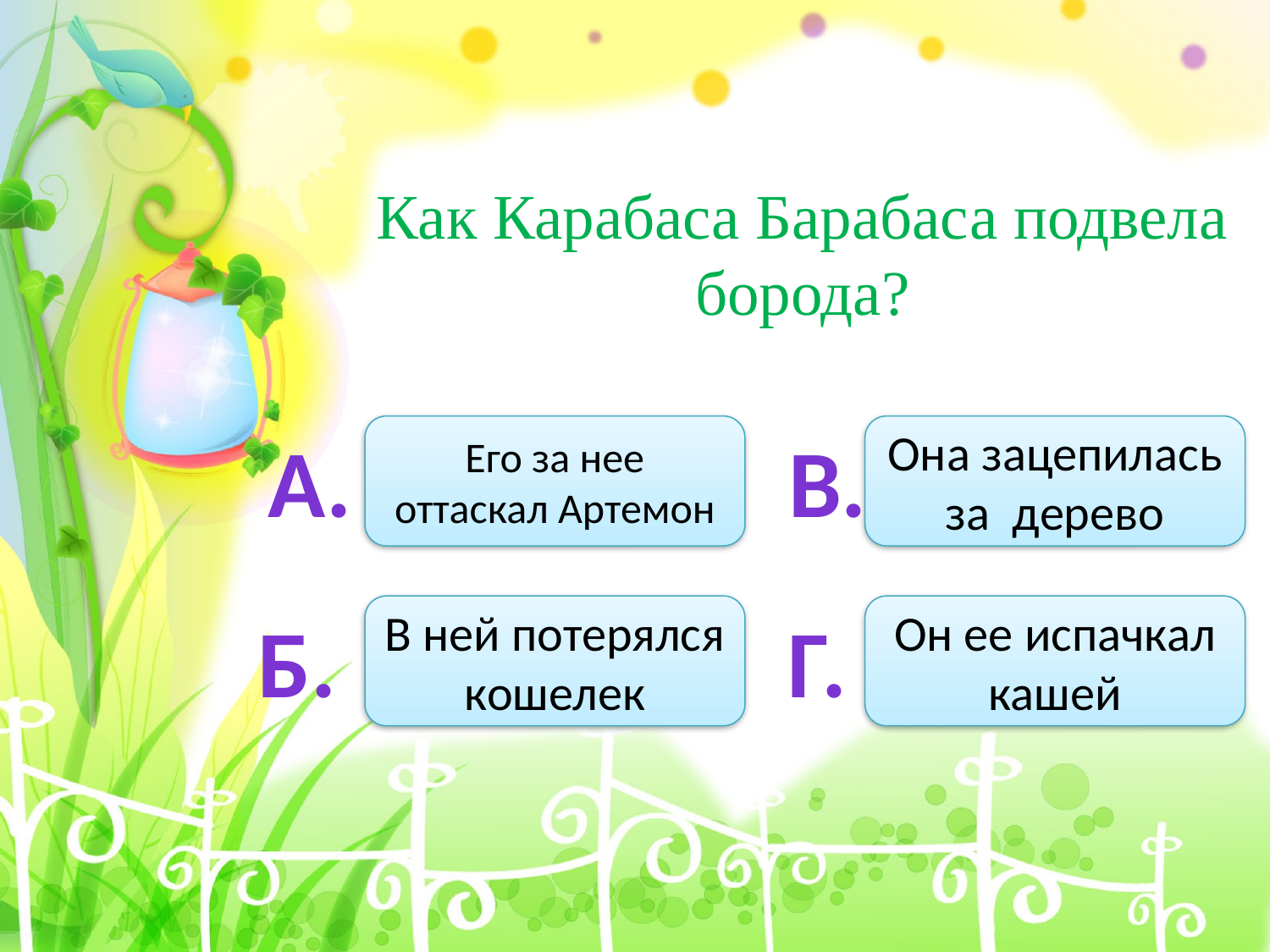

Как Карабаса Барабаса подвела борода?
А.
Его за нее оттаскал Артемон
В.
Она зацепилась за  дерево
Б.
В ней потерялся кошелек
Г.
Он ее испачкал кашей